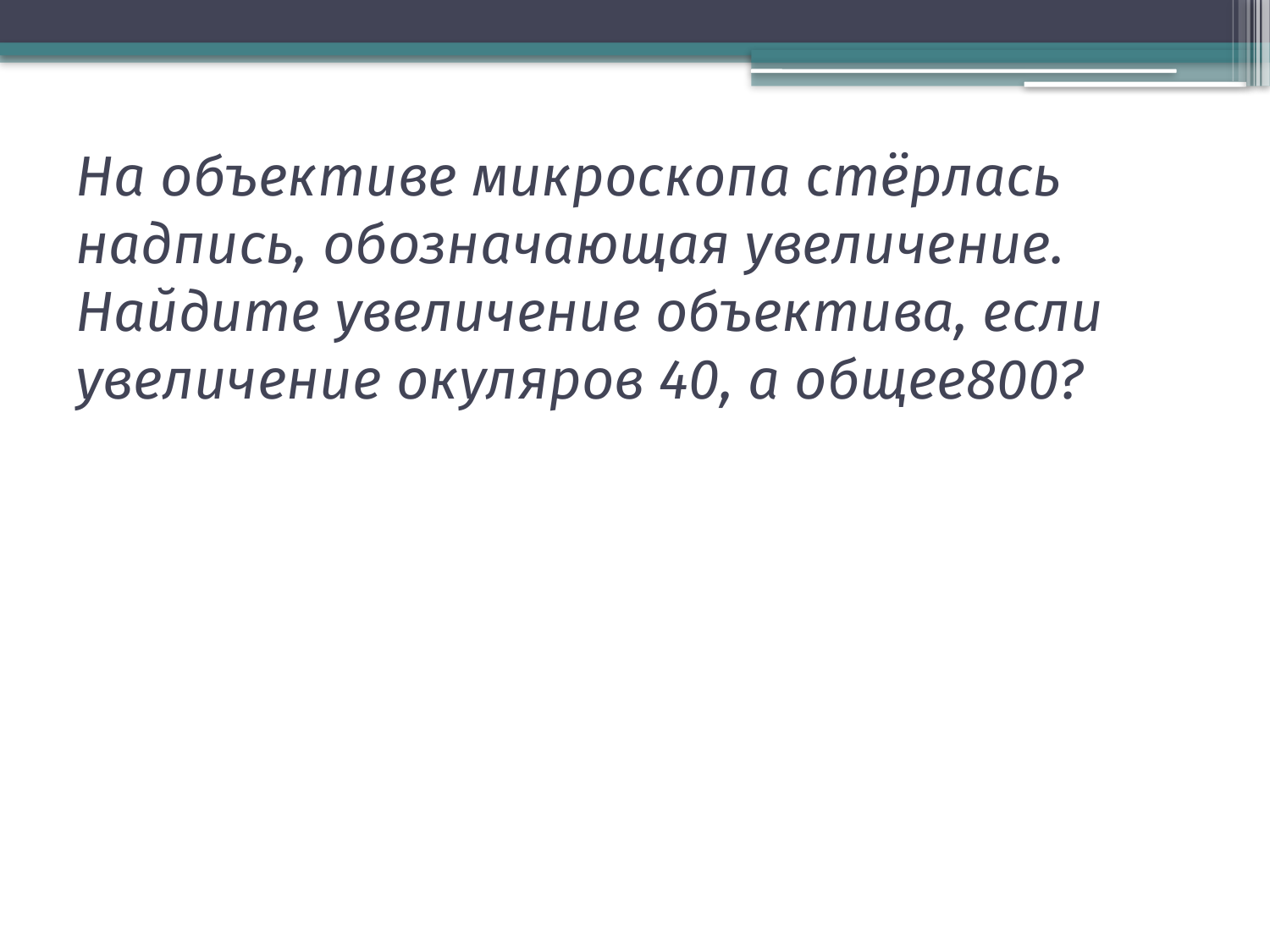

# На объективе микроскопа стёрлась надпись, обозначающая увеличение. Найдите увеличение объектива, если увеличение окуляров 40, а общее800?